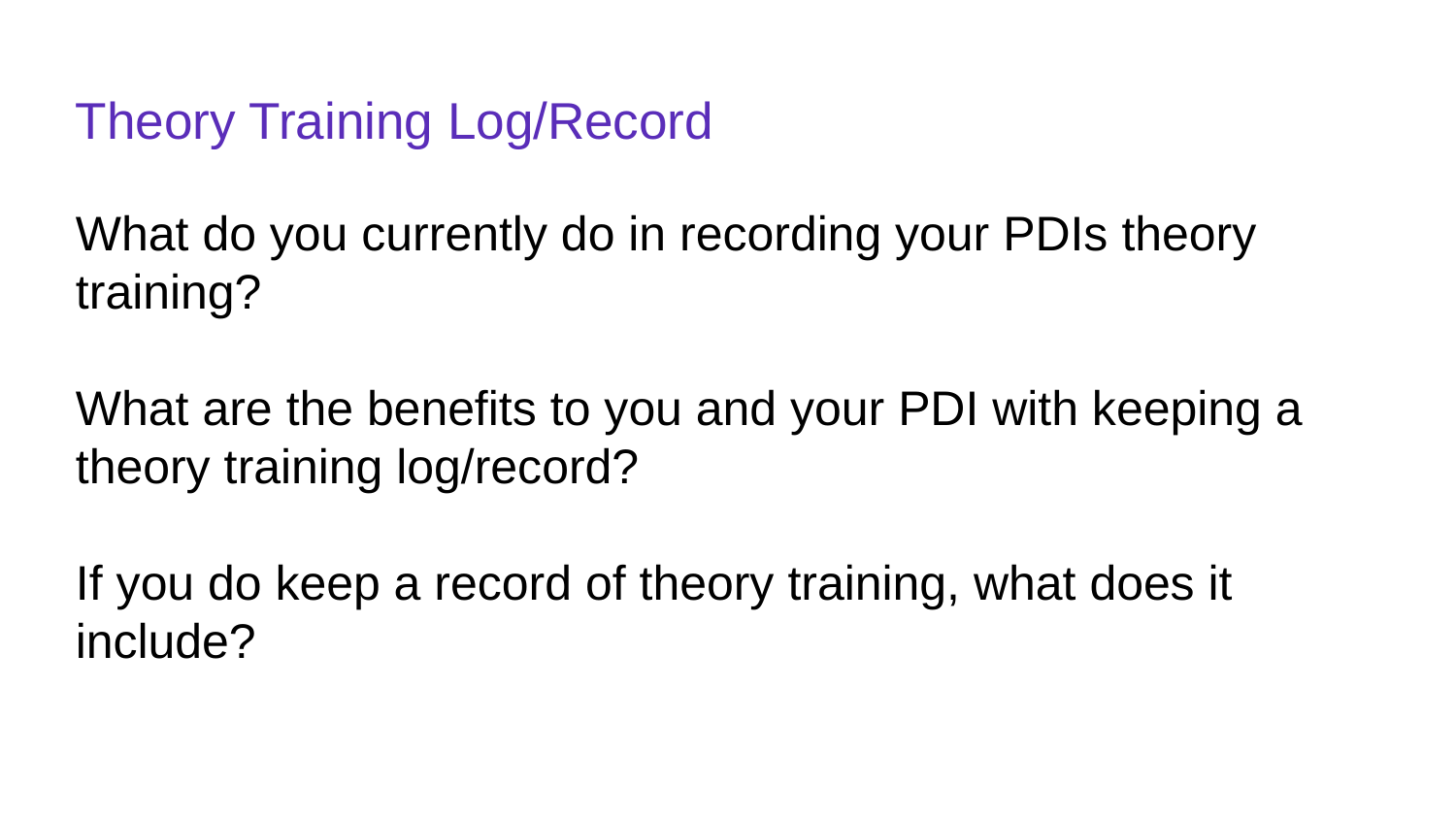

# Theory Training Log/Record
What do you currently do in recording your PDIs theory training?

What are the benefits to you and your PDI with keeping a theory training log/record?

If you do keep a record of theory training, what does it include?